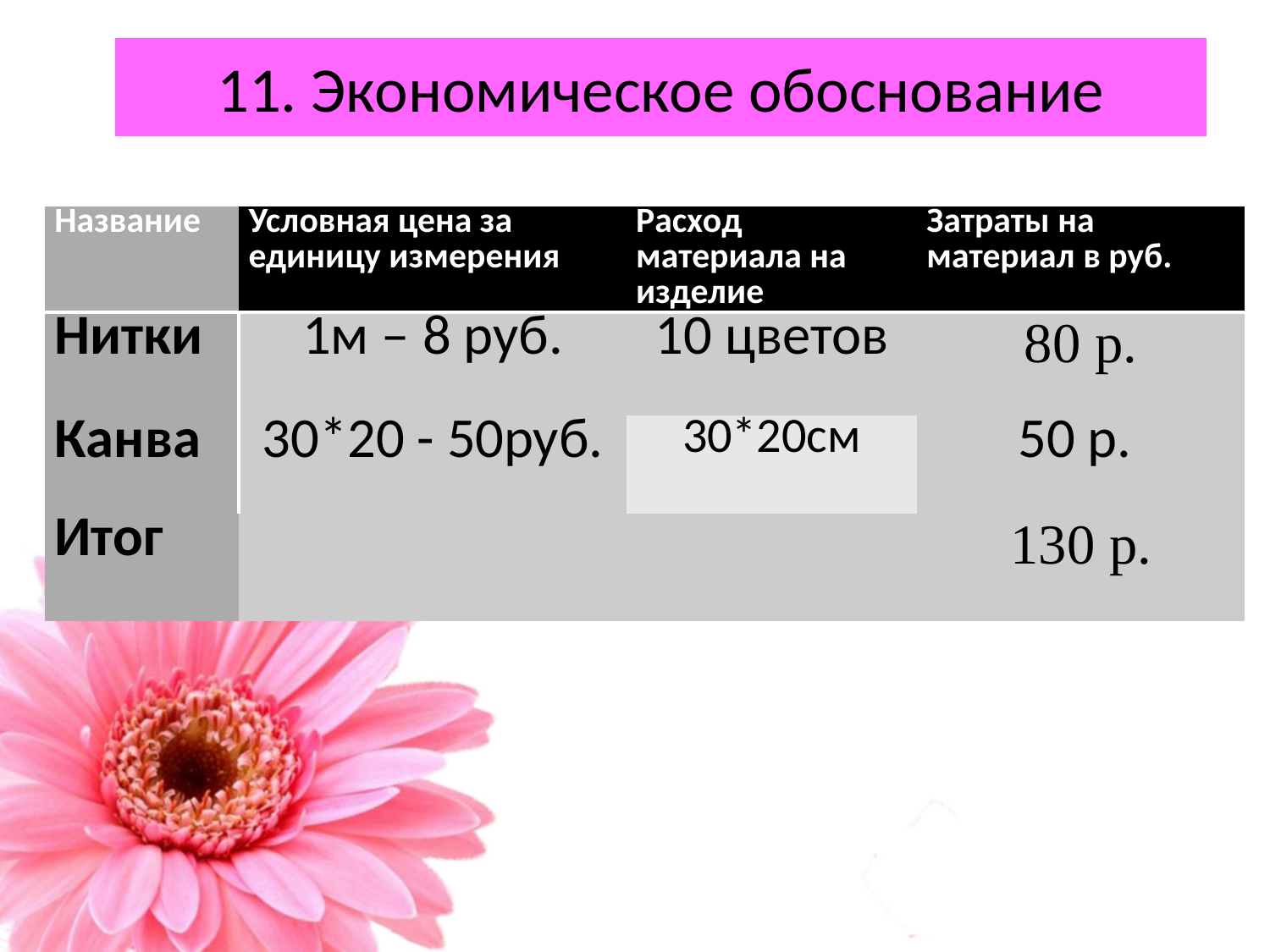

# 11. Экономическое обоснование
| Название | Условная цена за единицу измерения | Расход материала на изделие | Затраты на материал в руб. |
| --- | --- | --- | --- |
| Нитки | 1м – 8 руб. | 10 цветов | 80 р. |
| Канва | 30\*20 - 50руб. | 30\*20см | 50 р. |
| Итог |  |  | 130 р. |